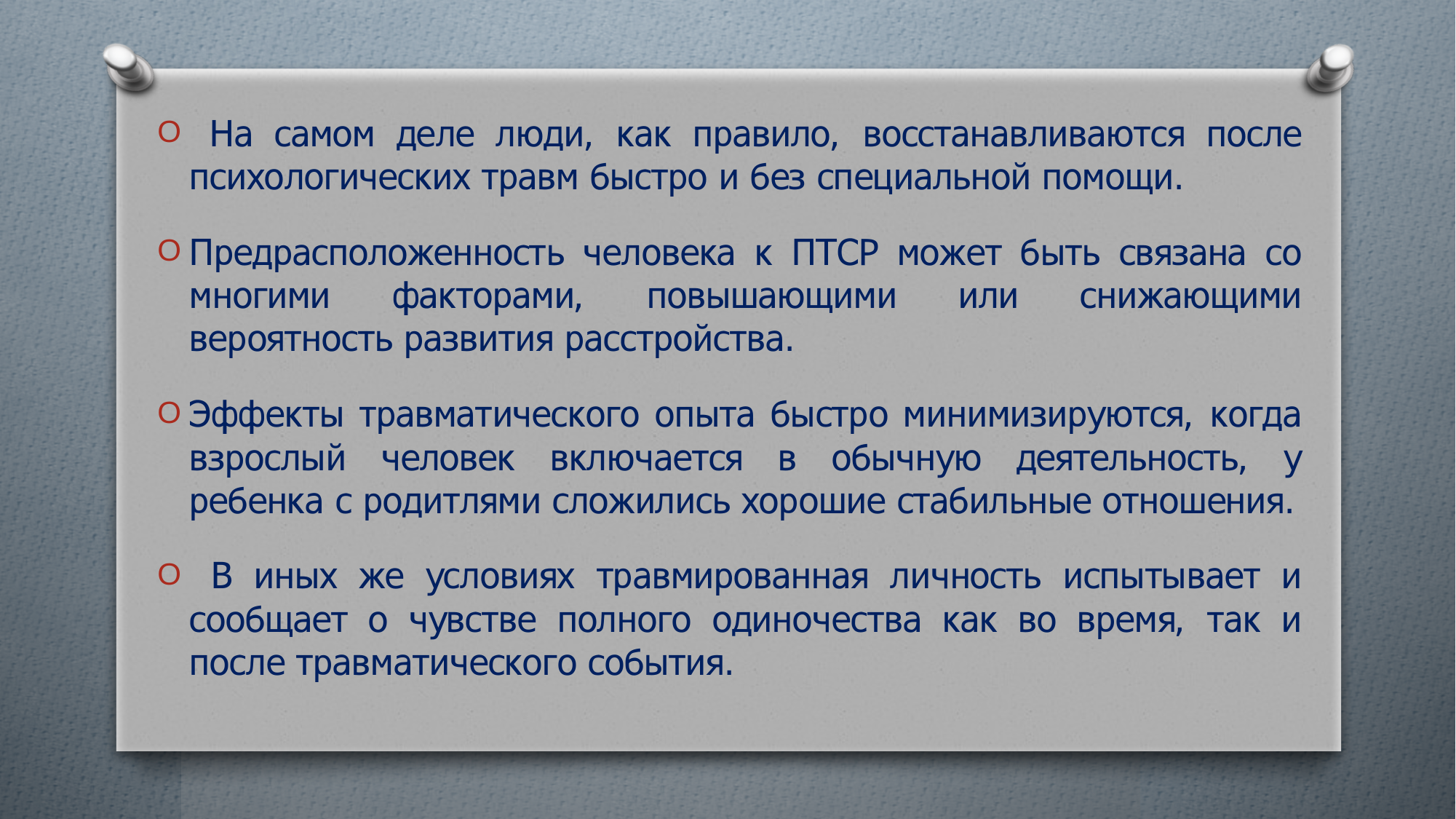

На самом деле люди, как правило, восстанавливаются после психологических травм быстро и без специальной помощи.

Предрасположенность человека к ПТСР может быть связана со многими факторами, повышающими или снижающими вероятность развития расстройства.

Эффекты травматического опыта быстро минимизируются, когда взрослый человек включается в обычную деятельность, у ребенка с родитлями сложились хорошие стабильные отношения.

 В иных же условиях травмированная личность испытывает и сообщает о чувстве полного одиночества как во время, так и после травматического события.